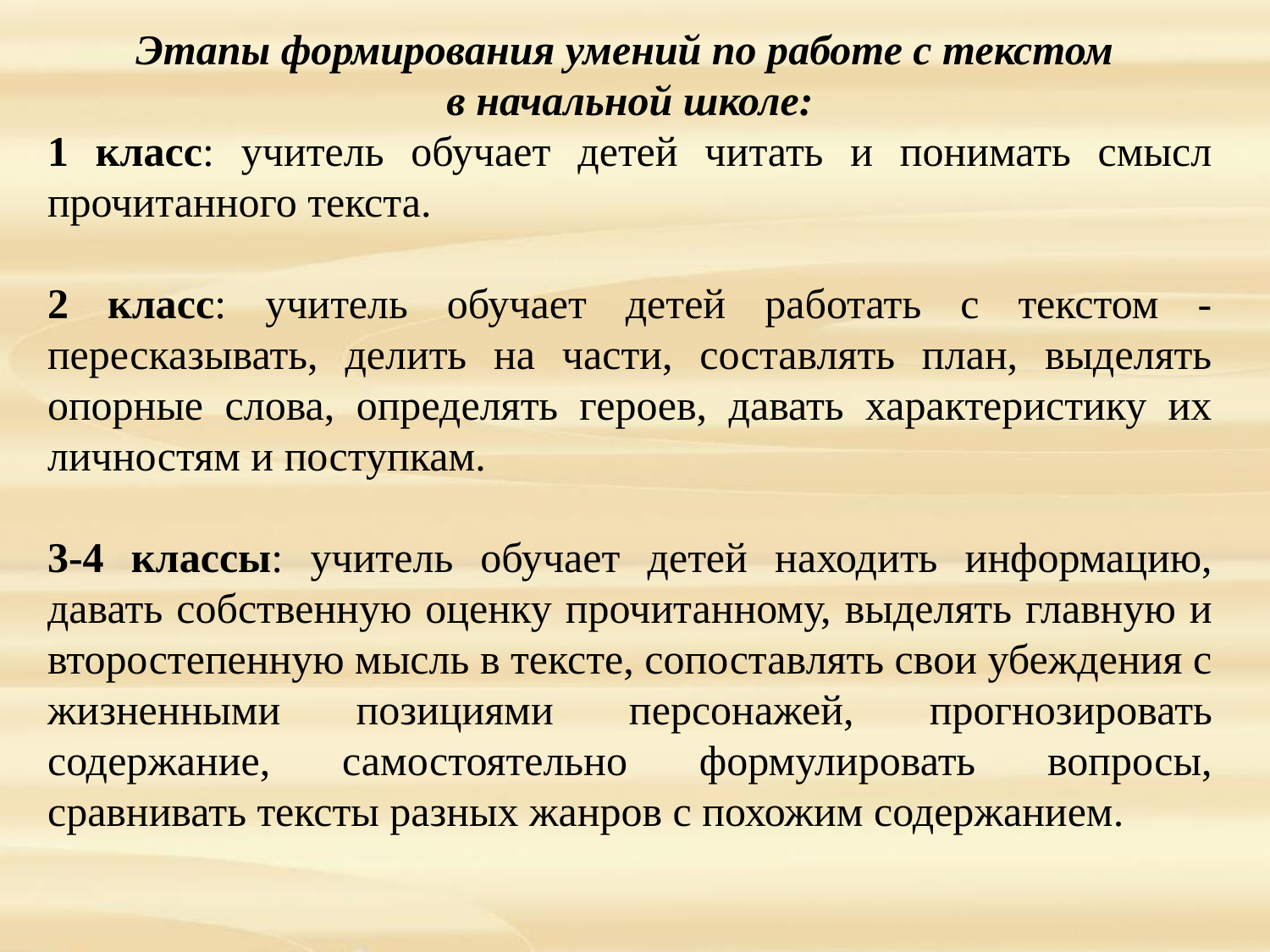

Этапы формирования умений по работе с текстом
в начальной школе:
1 класс: учитель обучает детей читать и понимать смысл прочитанного текста.

2 класс: учитель обучает детей работать с текстом - пересказывать, делить на части, составлять план, выделять опорные слова, определять героев, давать характеристику их личностям и поступкам.

3-4 классы: учитель обучает детей находить информацию, давать собственную оценку прочитанному, выделять главную и второстепенную мысль в тексте, сопоставлять свои убеждения с жизненными позициями персонажей, прогнозировать содержание, самостоятельно формулировать вопросы, сравнивать тексты разных жанров с похожим содержанием.